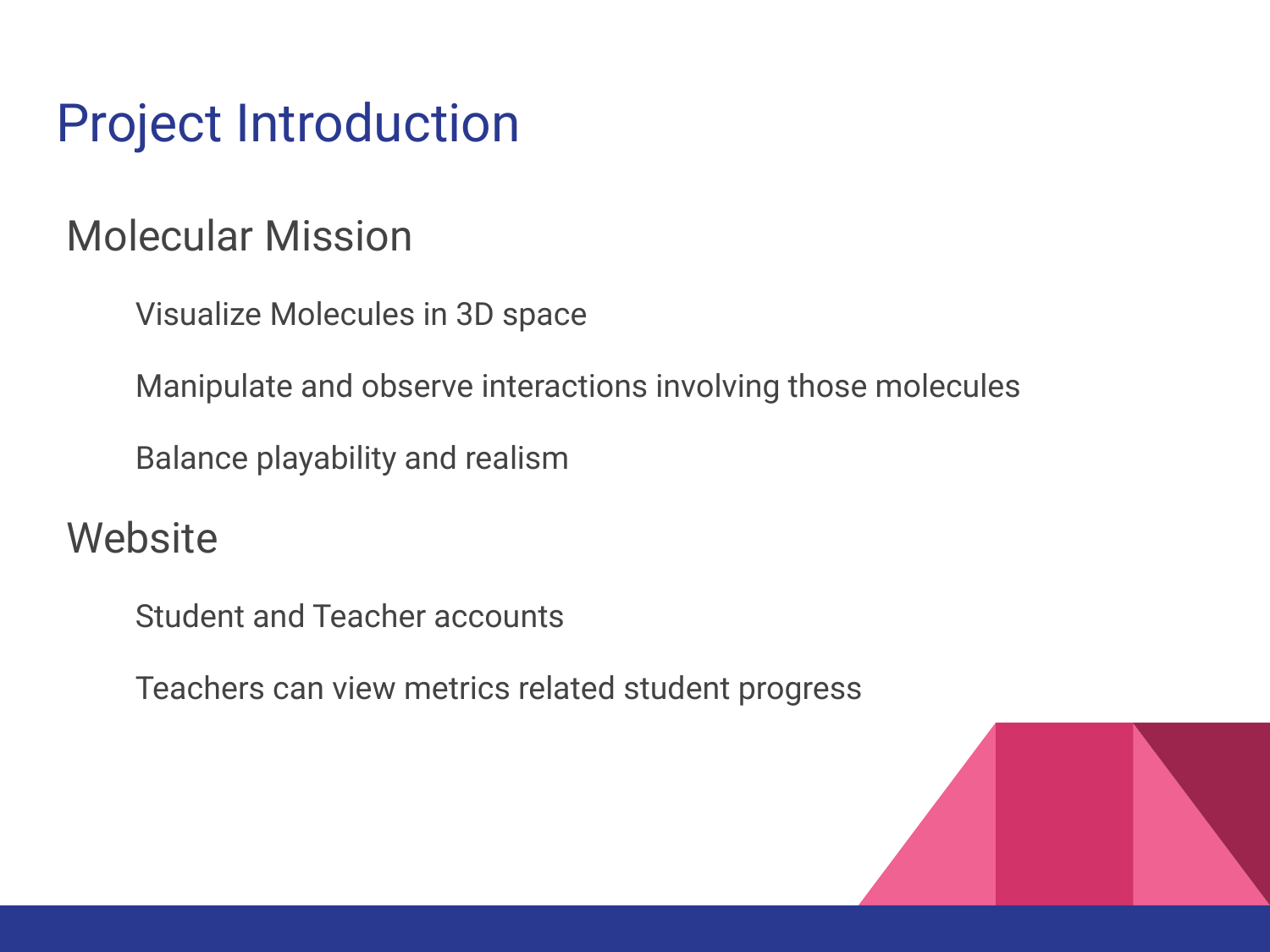

# Project Introduction
Molecular Mission
Visualize Molecules in 3D space
Manipulate and observe interactions involving those molecules
Balance playability and realism
Website
Student and Teacher accounts
Teachers can view metrics related student progress